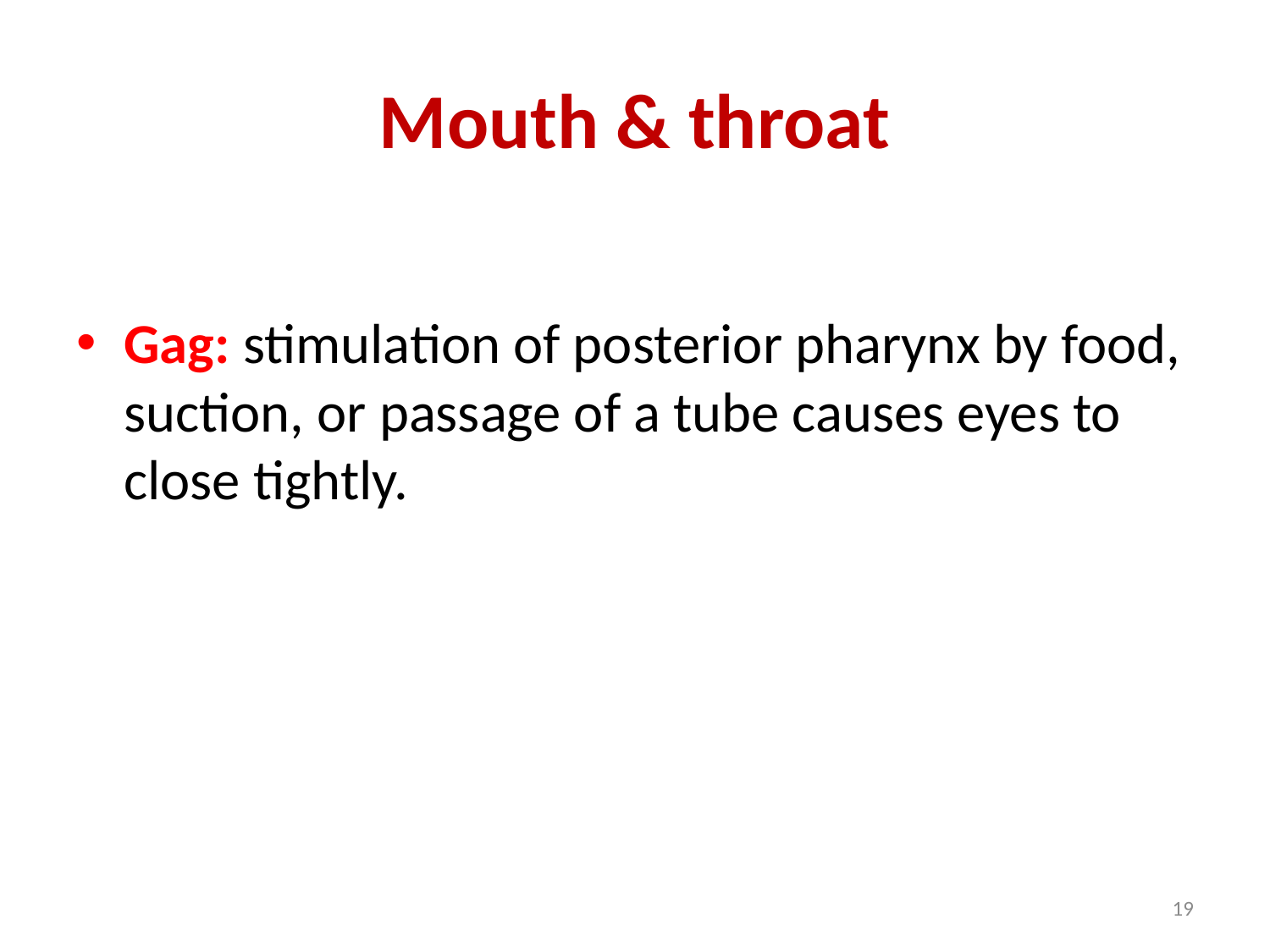

# Mouth & throat

Gag: stimulation of posterior pharynx by food, suction, or passage of a tube causes eyes to close tightly.

19